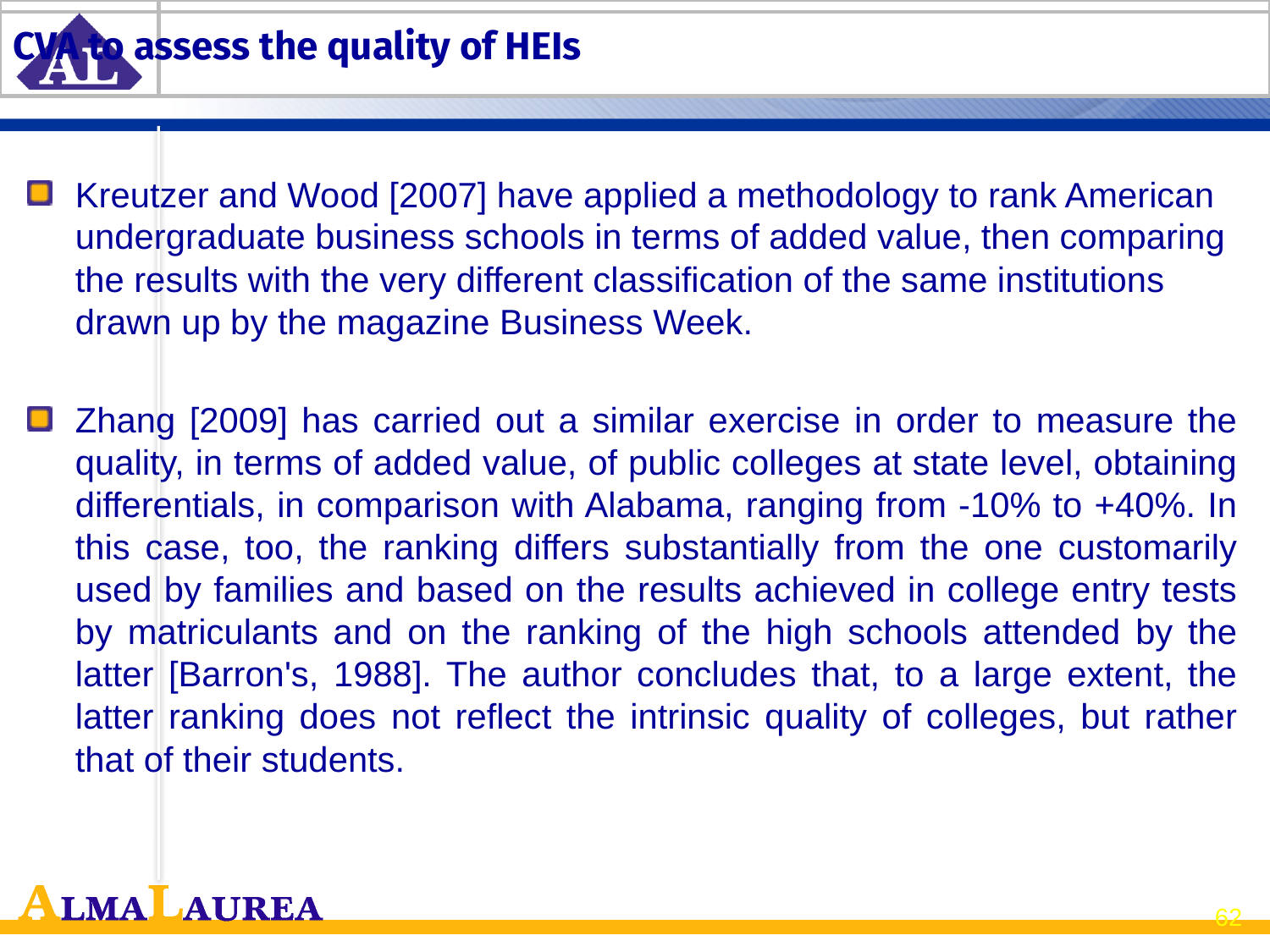

# CVA to assess the quality of HEIs
Kreutzer and Wood [2007] have applied a methodology to rank American undergraduate business schools in terms of added value, then comparing the results with the very different classification of the same institutions drawn up by the magazine Business Week.

Zhang [2009] has carried out a similar exercise in order to measure the quality, in terms of added value, of public colleges at state level, obtaining differentials, in comparison with Alabama, ranging from -10% to +40%. In this case, too, the ranking differs substantially from the one customarily used by families and based on the results achieved in college entry tests by matriculants and on the ranking of the high schools attended by the latter [Barron's, 1988]. The author concludes that, to a large extent, the latter ranking does not reflect the intrinsic quality of colleges, but rather that of their students.
62